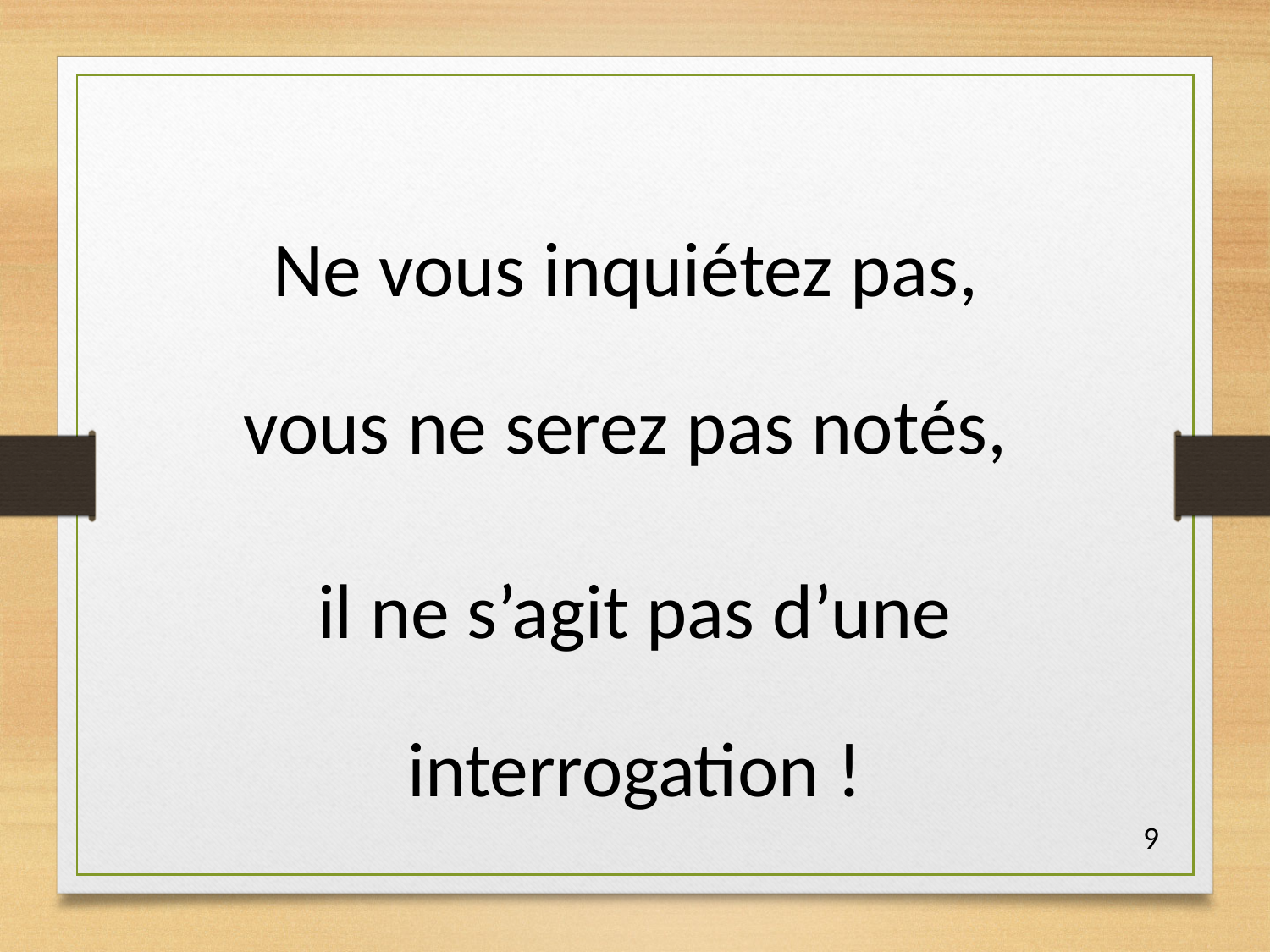

Ne vous inquiétez pas,
vous ne serez pas notés,
il ne s’agit pas d’une interrogation !
9